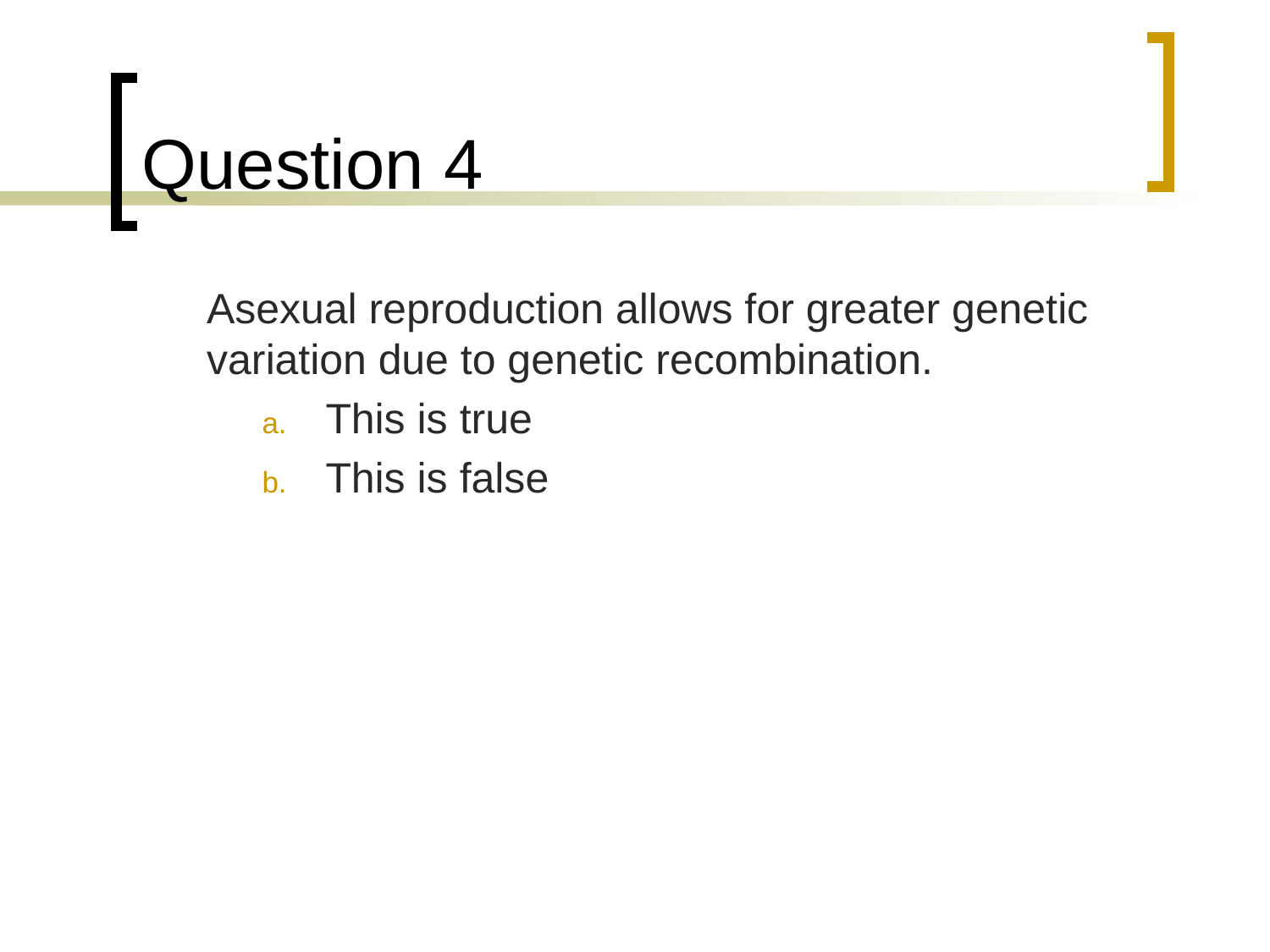

# Question 4
	Asexual reproduction allows for greater genetic variation due to genetic recombination.
This is true
This is false